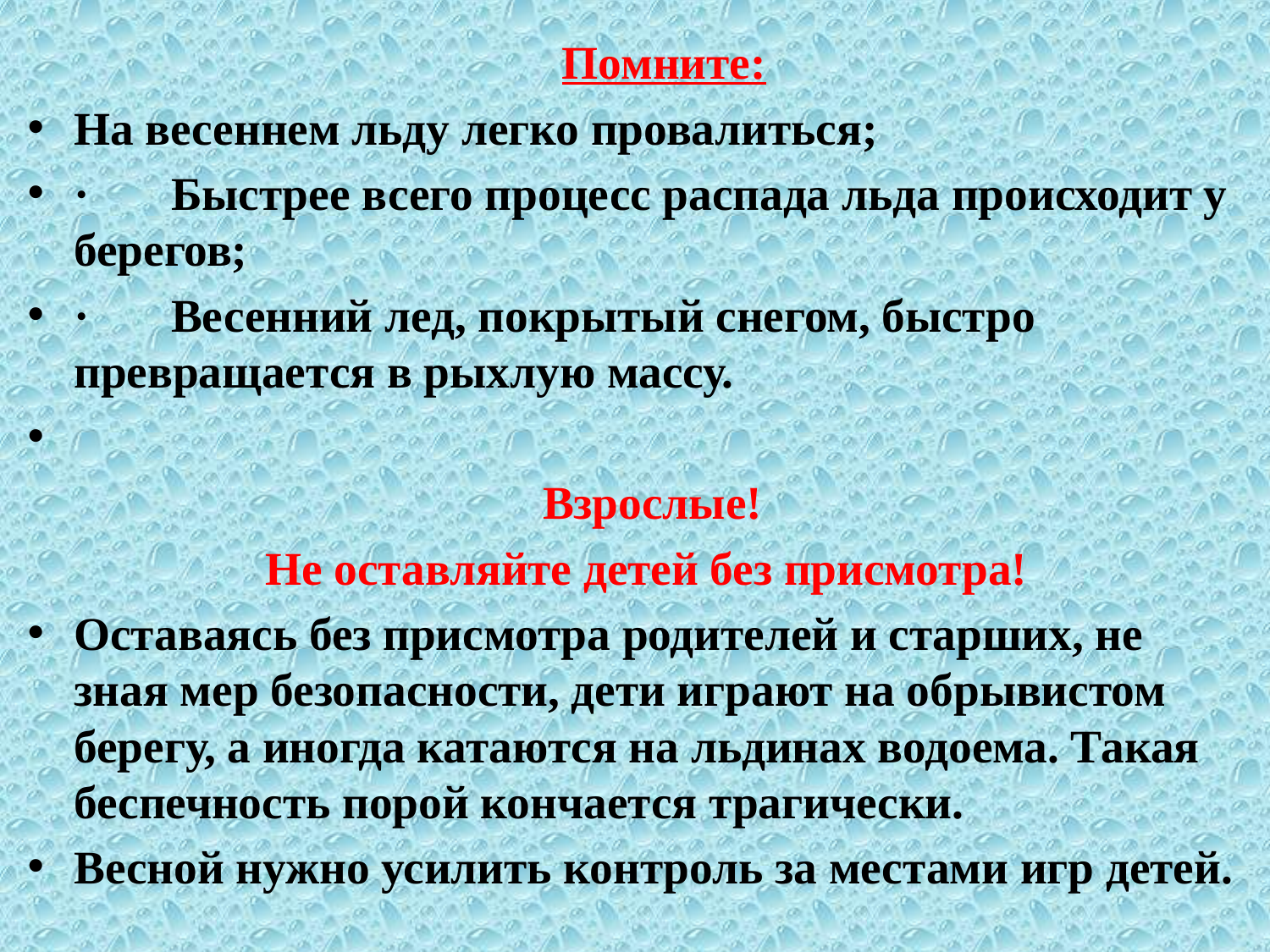

Помните:
На весеннем льду легко провалиться;
·       Быстрее всего процесс распада льда происходит у берегов;
·       Весенний лед, покрытый снегом, быстро превращается в рыхлую массу.

   Взрослые!
  Не оставляйте детей без присмотра!
Оставаясь без присмотра родителей и старших, не зная мер безопасности, дети играют на обрывистом берегу, а иногда катаются на льдинах водоема. Такая беспечность порой кончается трагически.
Весной нужно усилить контроль за местами игр детей.